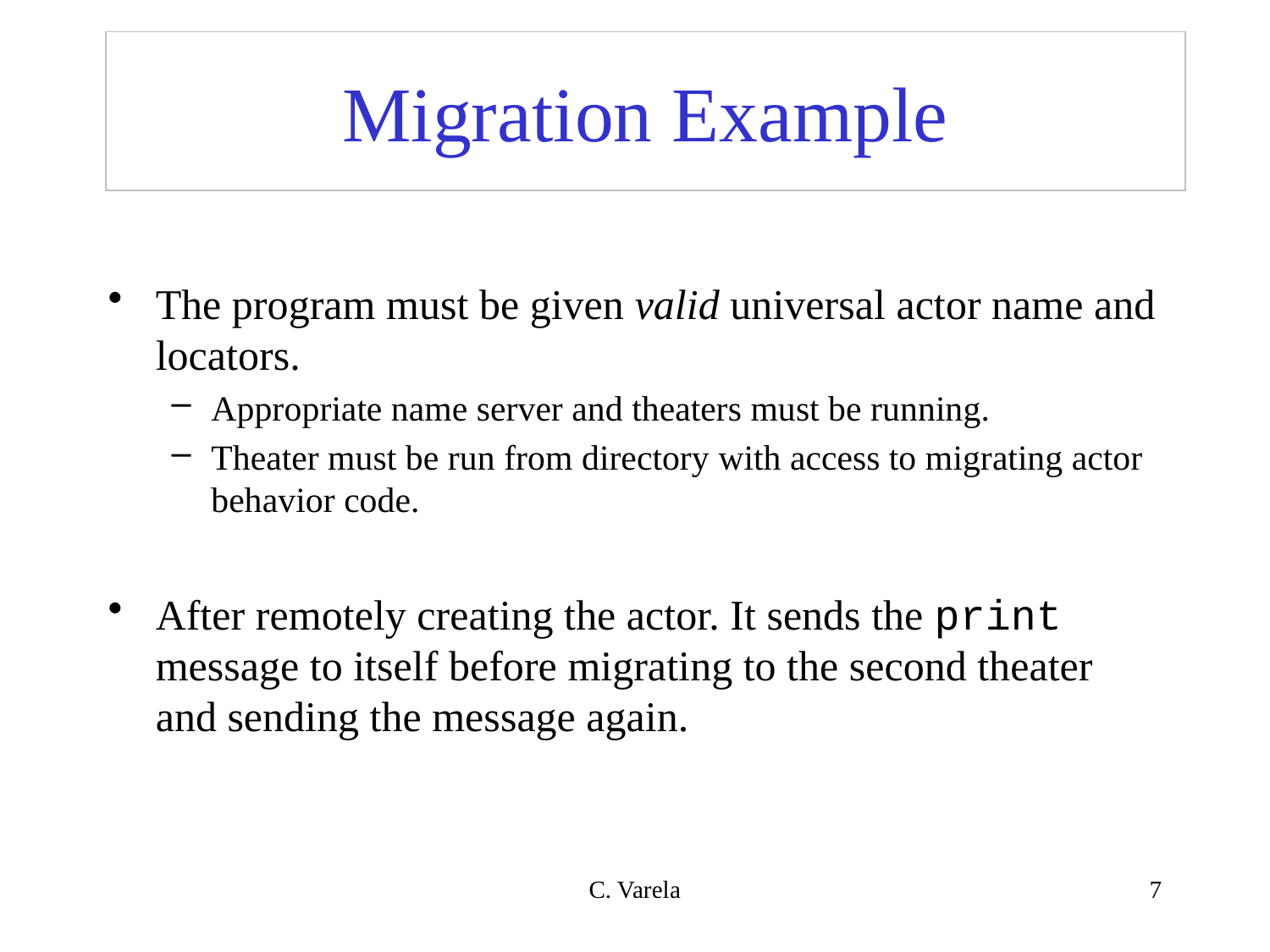

# Migration Example

The program must be given valid universal actor name and locators.
Appropriate name server and theaters must be running.
Theater must be run from directory with access to migrating actor behavior code.

After remotely creating the actor. It sends the print message to itself before migrating to the second theater and sending the message again.
C. Varela
7